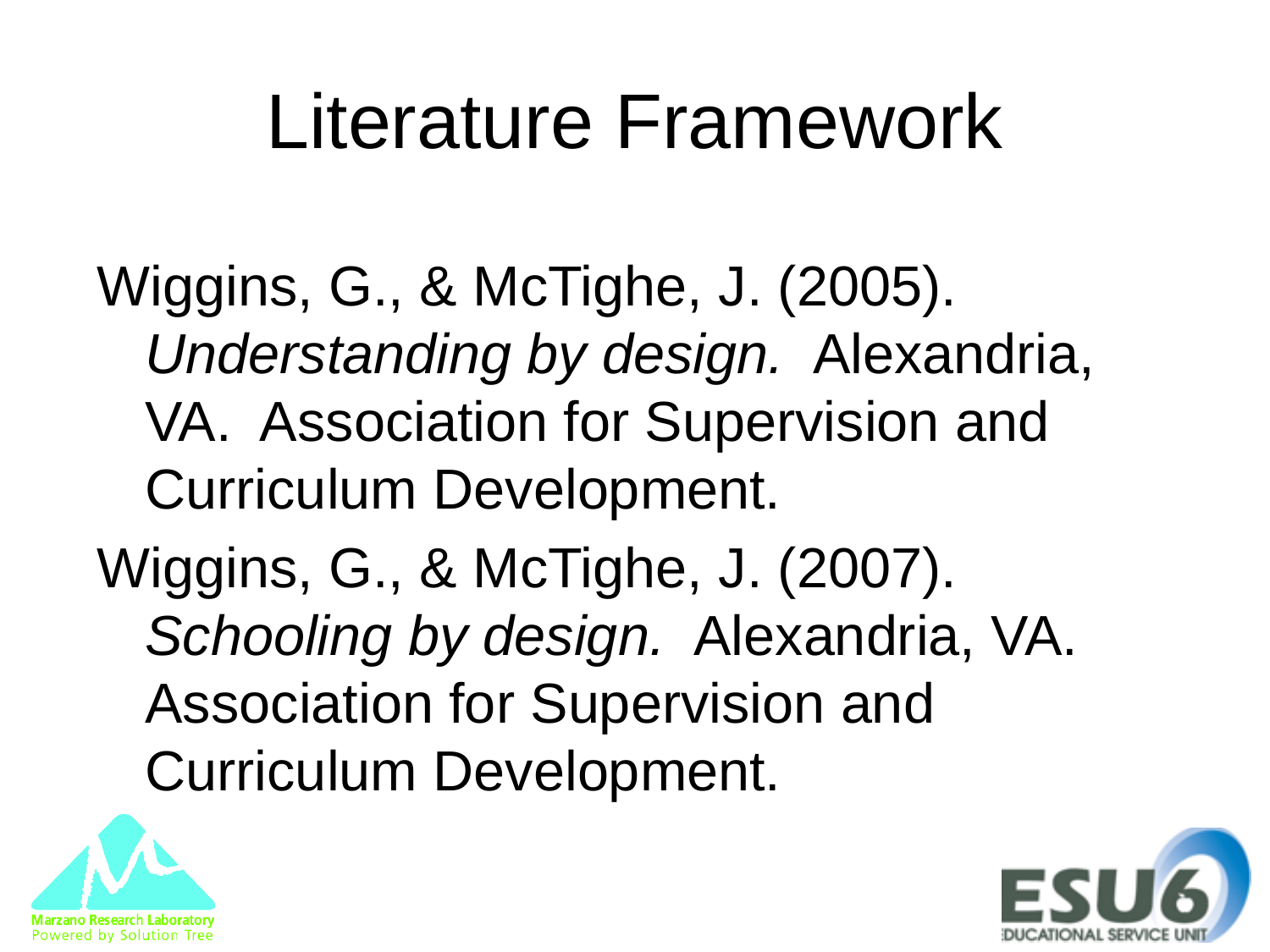

# Literature Framework
Wiggins, G., & McTighe, J. (2005). Understanding by design.  Alexandria, VA.  Association for Supervision and Curriculum Development.
Wiggins, G., & McTighe, J. (2007). Schooling by design.  Alexandria, VA.  Association for Supervision and Curriculum Development.